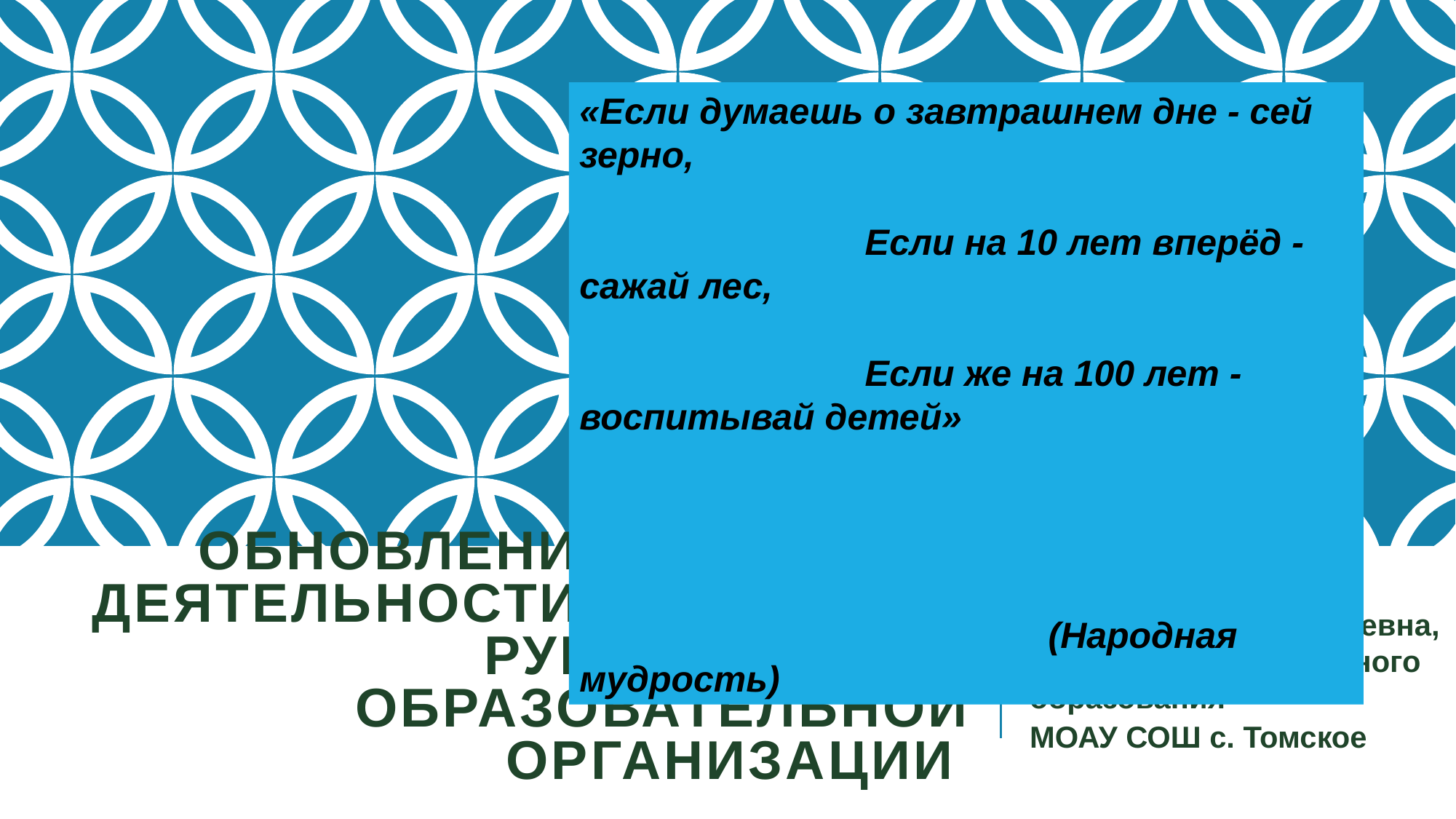

«Если думаешь о завтрашнем дне - сей зерно,
                                                                                                        Если на 10 лет вперёд - сажай лес,
                                                                                                        Если же на 100 лет - воспитывай детей»

                                                                                                                          (Народная  мудрость)
# ОБНОВЛЕНИЕ практики  ДЕЯТЕЛЬНОСТИ КЛАССНОГО РУКОВОДИТЕЛЯ образовательной организации
Вылкова Елена Сергеевна, педагог дополнительного образования
МОАУ СОШ с. Томское